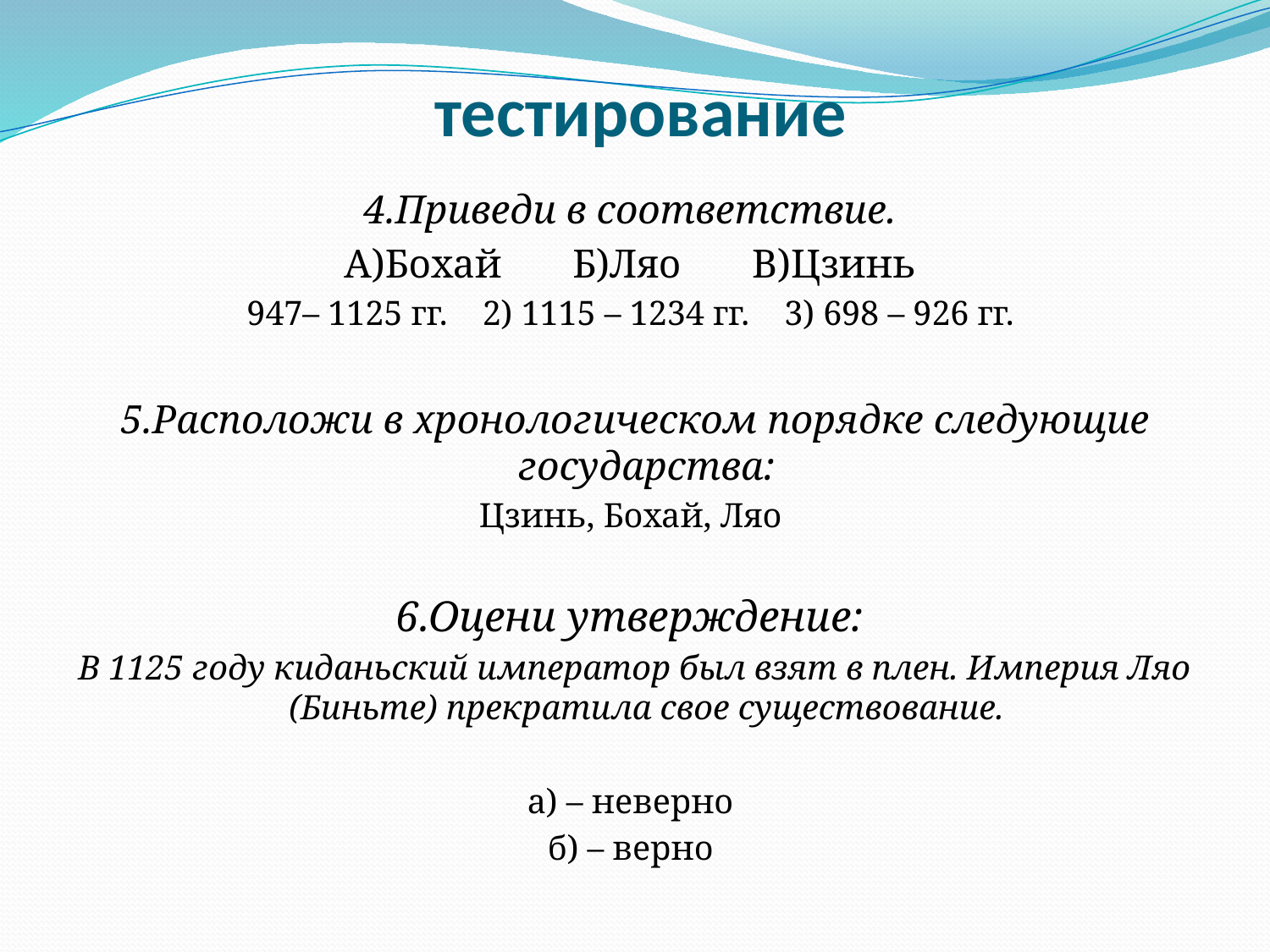

# тестирование
4.Приведи в соответствие.
А)Бохай        Б)Ляо        В)Цзинь
947– 1125 гг.    2) 1115 – 1234 гг.    3) 698 – 926 гг.

5.Расположи в хронологическом порядке следующие государства:
Цзинь, Бохай, Ляо

6.Оцени утверждение:
В 1125 году киданьский император был взят в плен. Империя Ляо (Биньте) прекратила свое существование.

а) – неверно
б) – верно